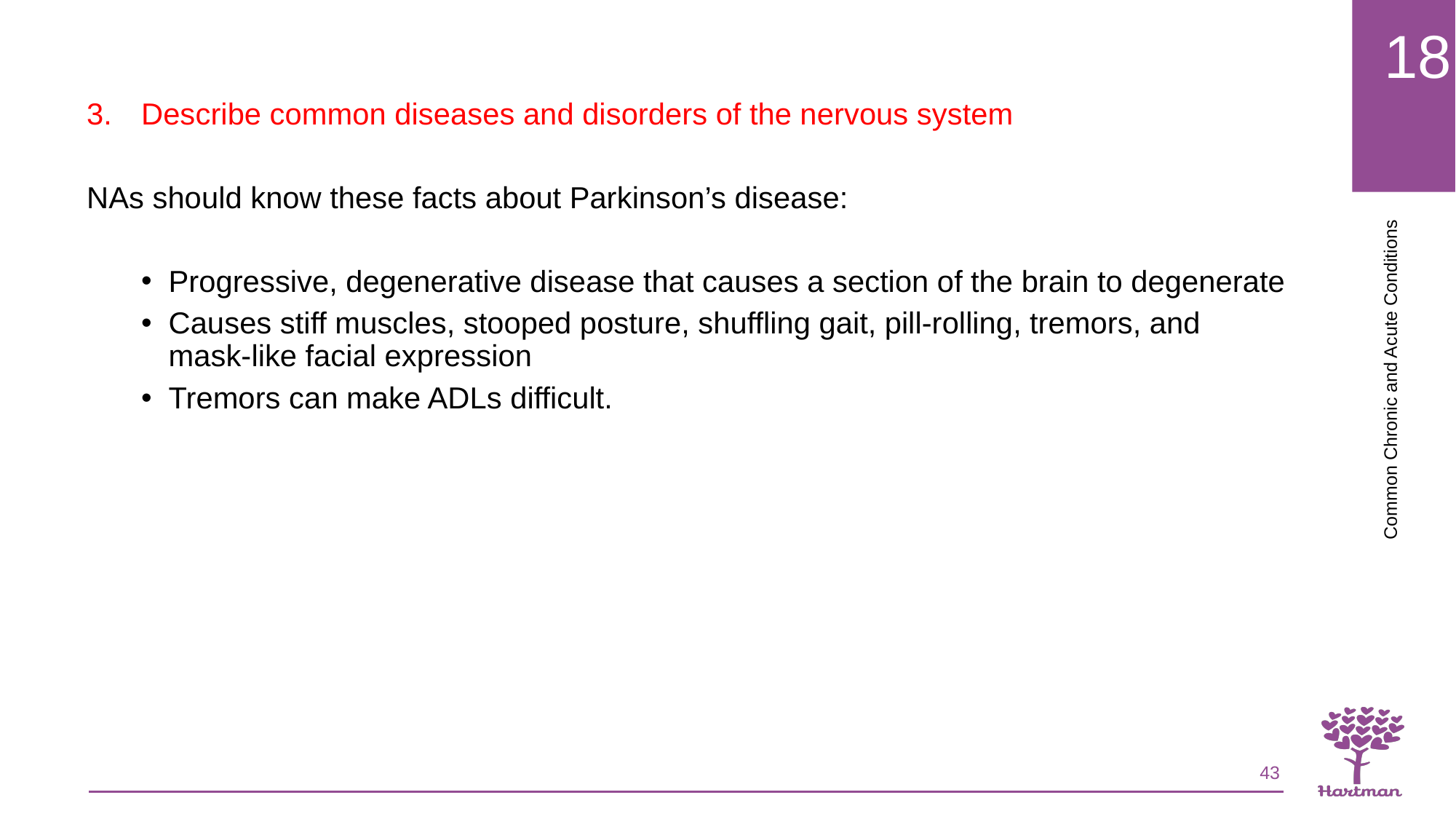

Describe common diseases and disorders of the nervous system

NAs should know these facts about Parkinson’s disease:

Progressive, degenerative disease that causes a section of the brain to degenerate
Causes stiff muscles, stooped posture, shuffling gait, pill-rolling, tremors, and mask-like facial expression
Tremors can make ADLs difficult.

43